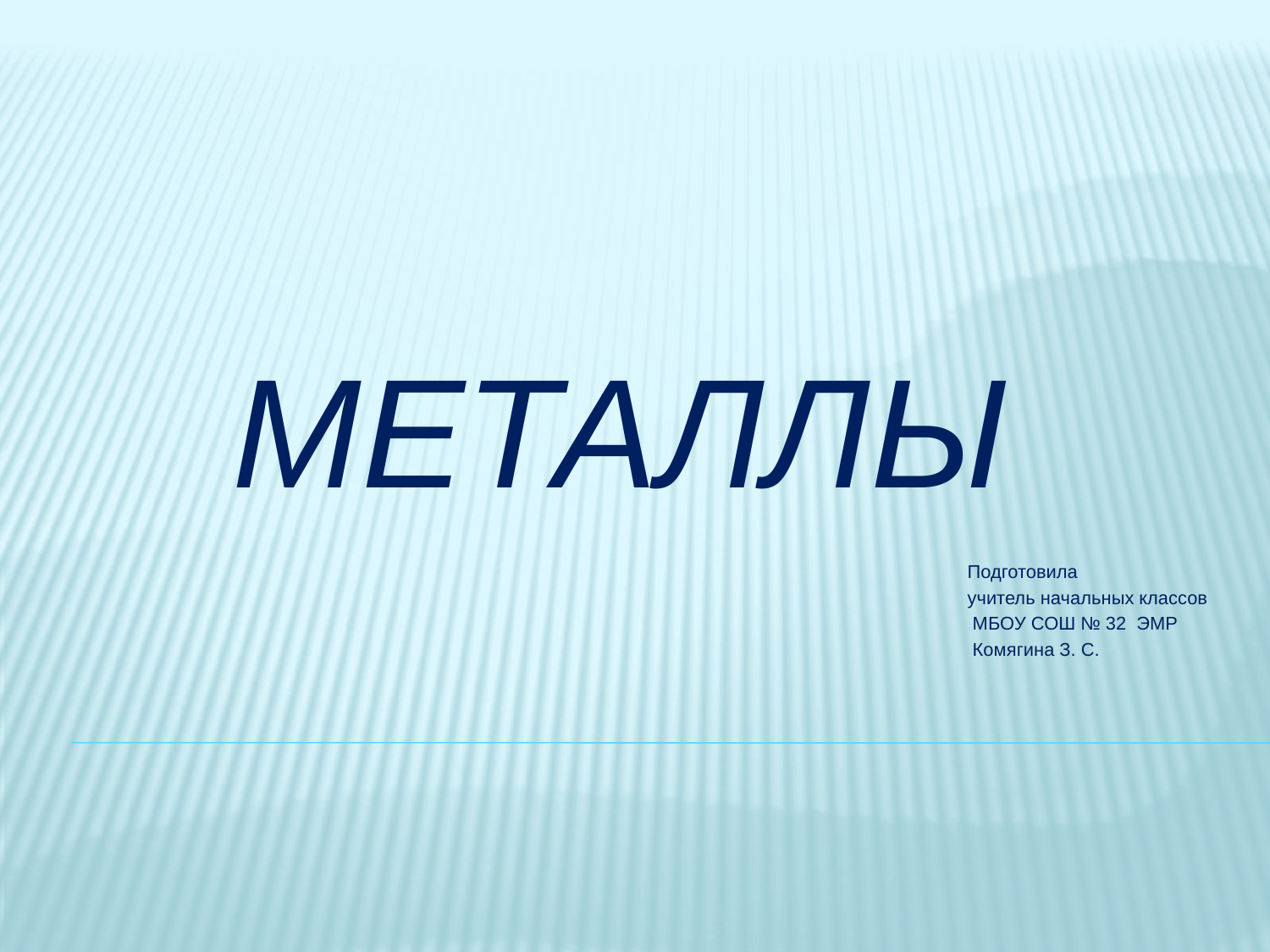

# Металлы
Подготовила
учитель начальных классов
 МБОУ СОШ № 32  ЭМР
 Комягина З. С.